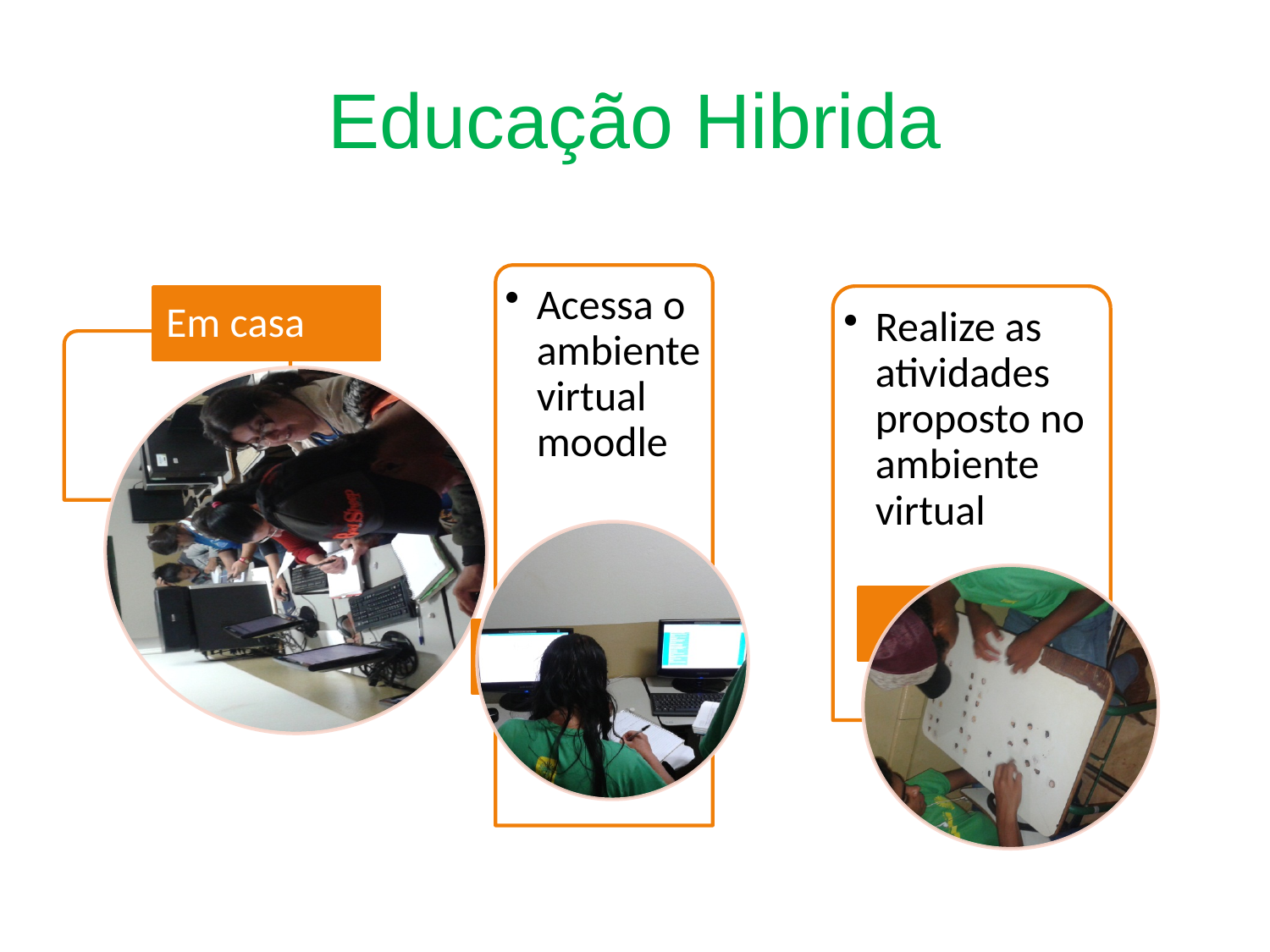

# Educação Hibrida
Em casa
Acessa o ambiente virtual moodle

Realize as atividades proposto no ambiente virtual